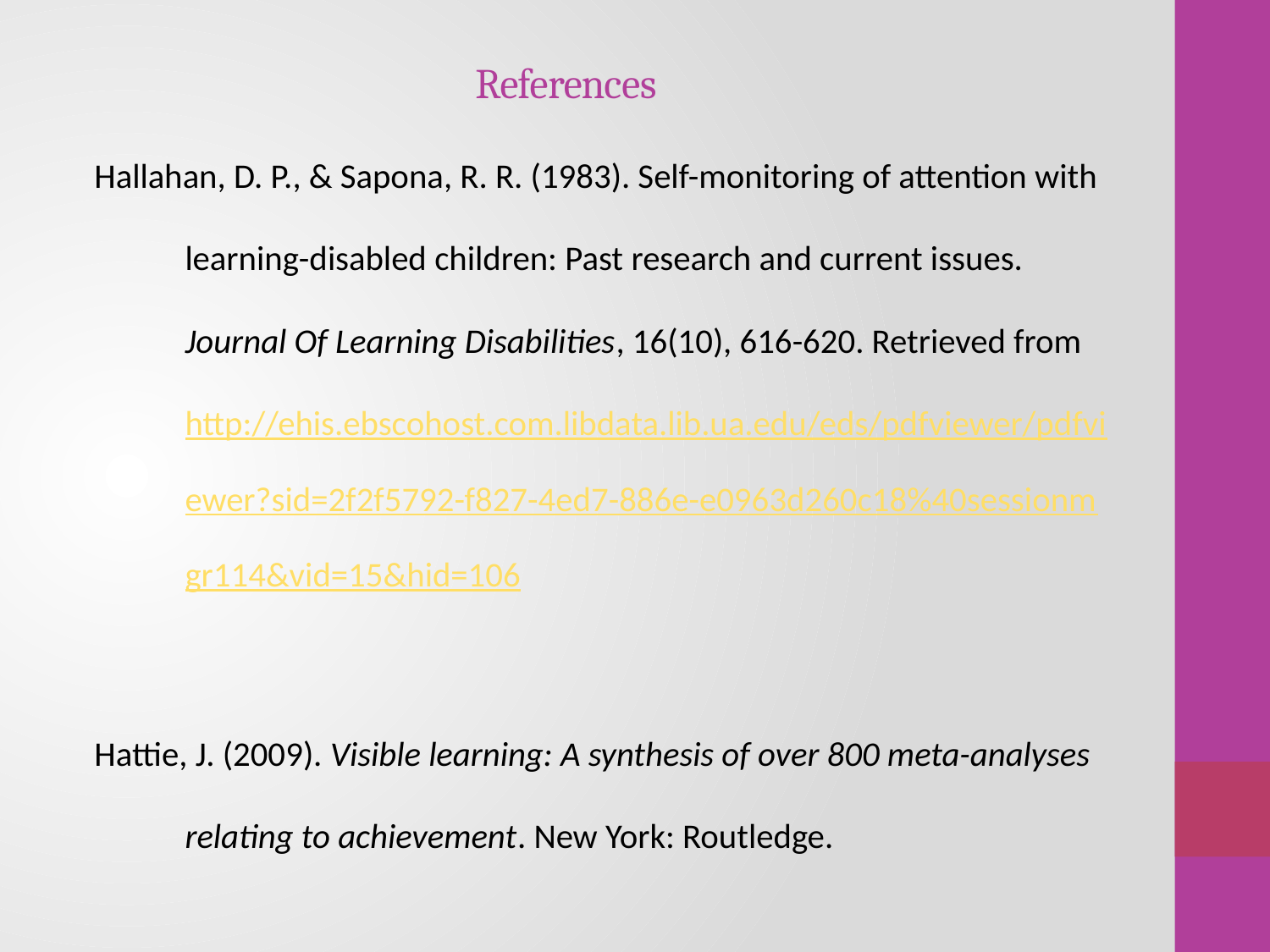

# References
Hallahan, D. P., & Sapona, R. R. (1983). Self-monitoring of attention with learning-disabled children: Past research and current issues. Journal Of Learning Disabilities, 16(10), 616-620. Retrieved from http://ehis.ebscohost.com.libdata.lib.ua.edu/eds/pdfviewer/pdfviewer?sid=2f2f5792-f827-4ed7-886e-e0963d260c18%40sessionmgr114&vid=15&hid=106

Hattie, J. (2009). Visible learning: A synthesis of over 800 meta-analyses relating to achievement. New York: Routledge.